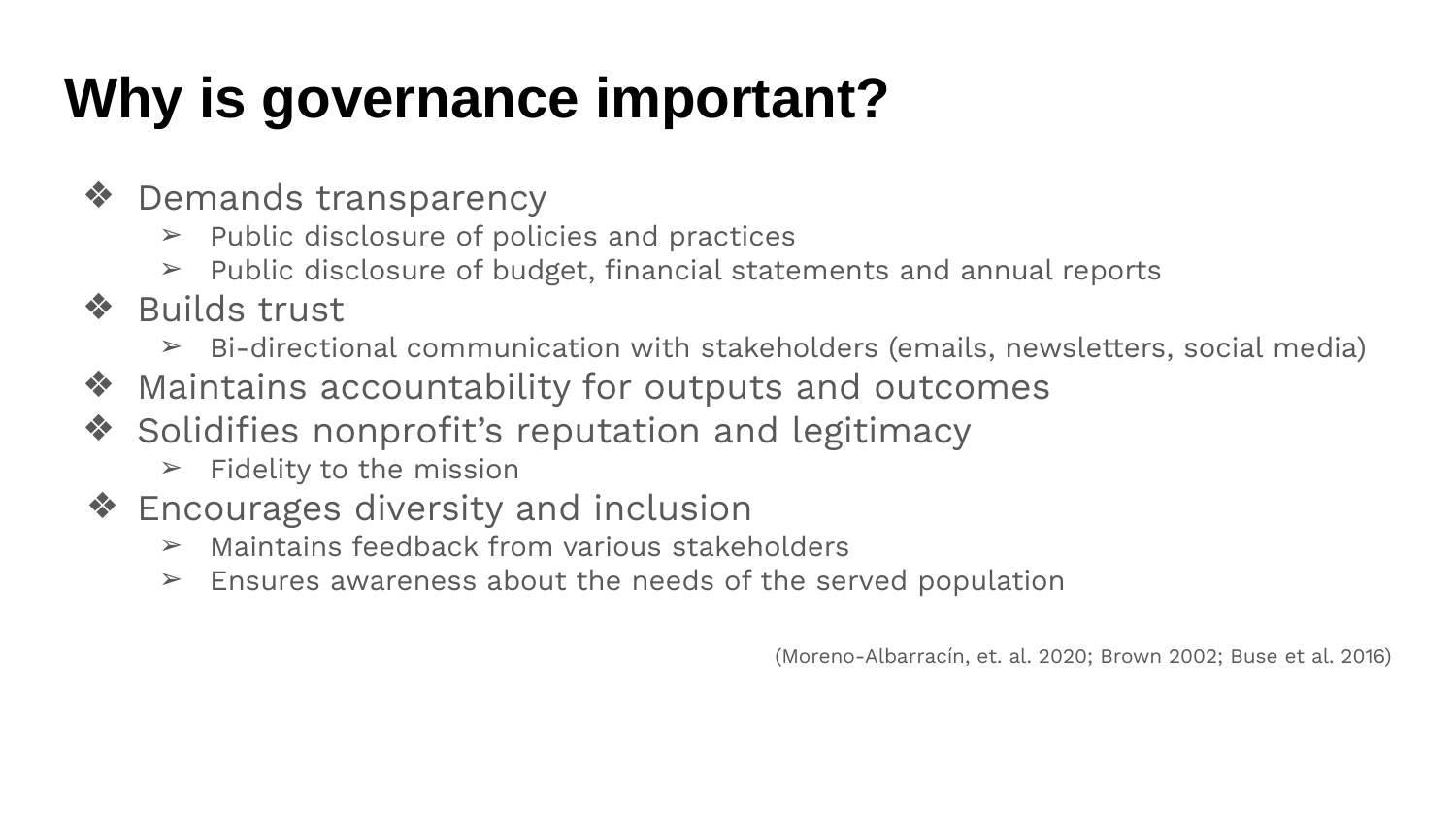

# Why is governance important?
Demands transparency
Public disclosure of policies and practices
Public disclosure of budget, financial statements and annual reports
Builds trust
Bi-directional communication with stakeholders (emails, newsletters, social media)
Maintains accountability for outputs and outcomes
Solidifies nonprofit’s reputation and legitimacy
Fidelity to the mission
Encourages diversity and inclusion
Maintains feedback from various stakeholders
Ensures awareness about the needs of the served population

(Moreno-Albarracín, et. al. 2020; Brown 2002; Buse et al. 2016)